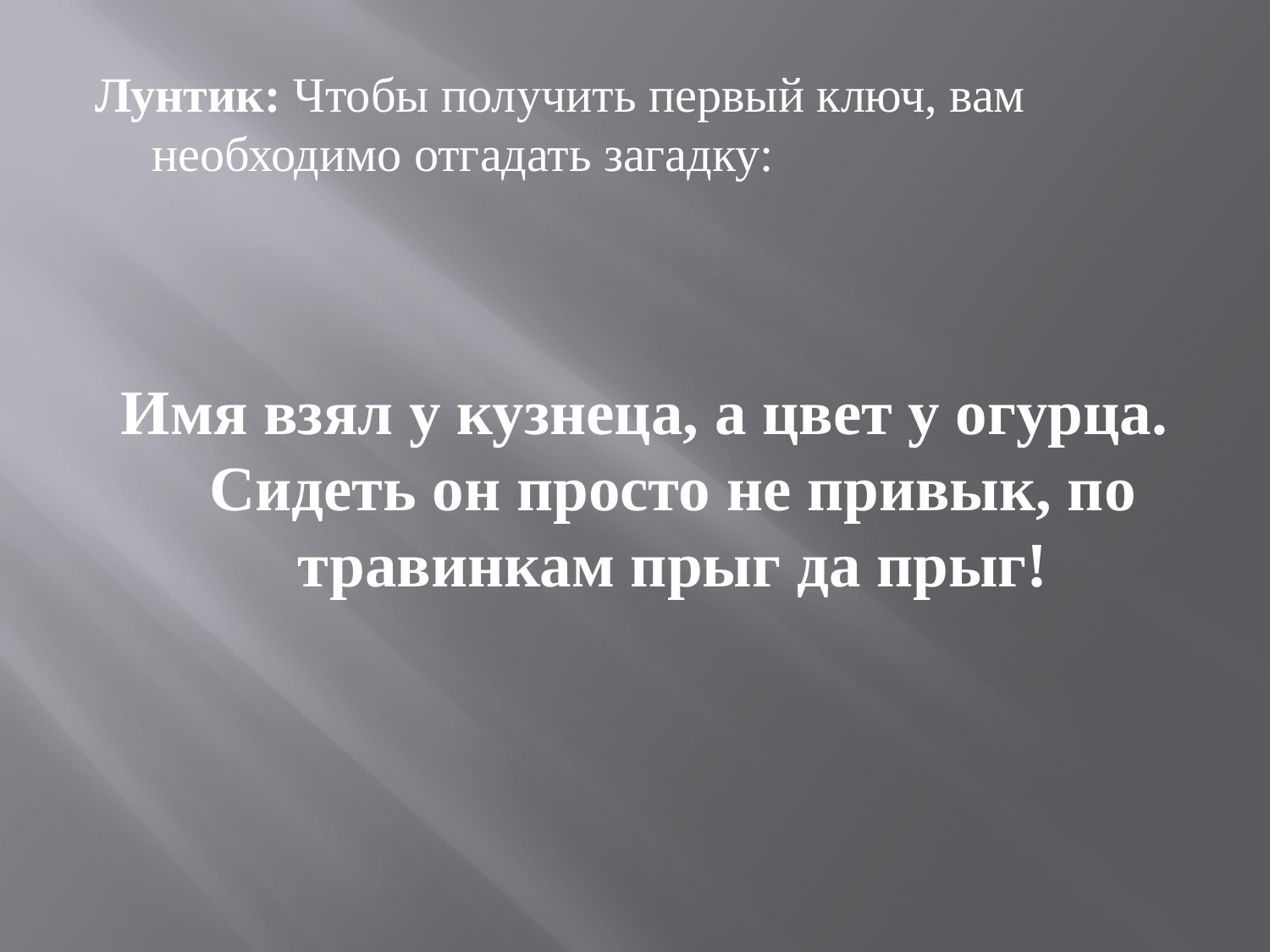

Лунтик: Чтобы получить первый ключ, вам необходимо отгадать загадку:

Имя взял у кузнеца, а цвет у огурца.
Сидеть он просто не привык, по травинкам прыг да прыг!